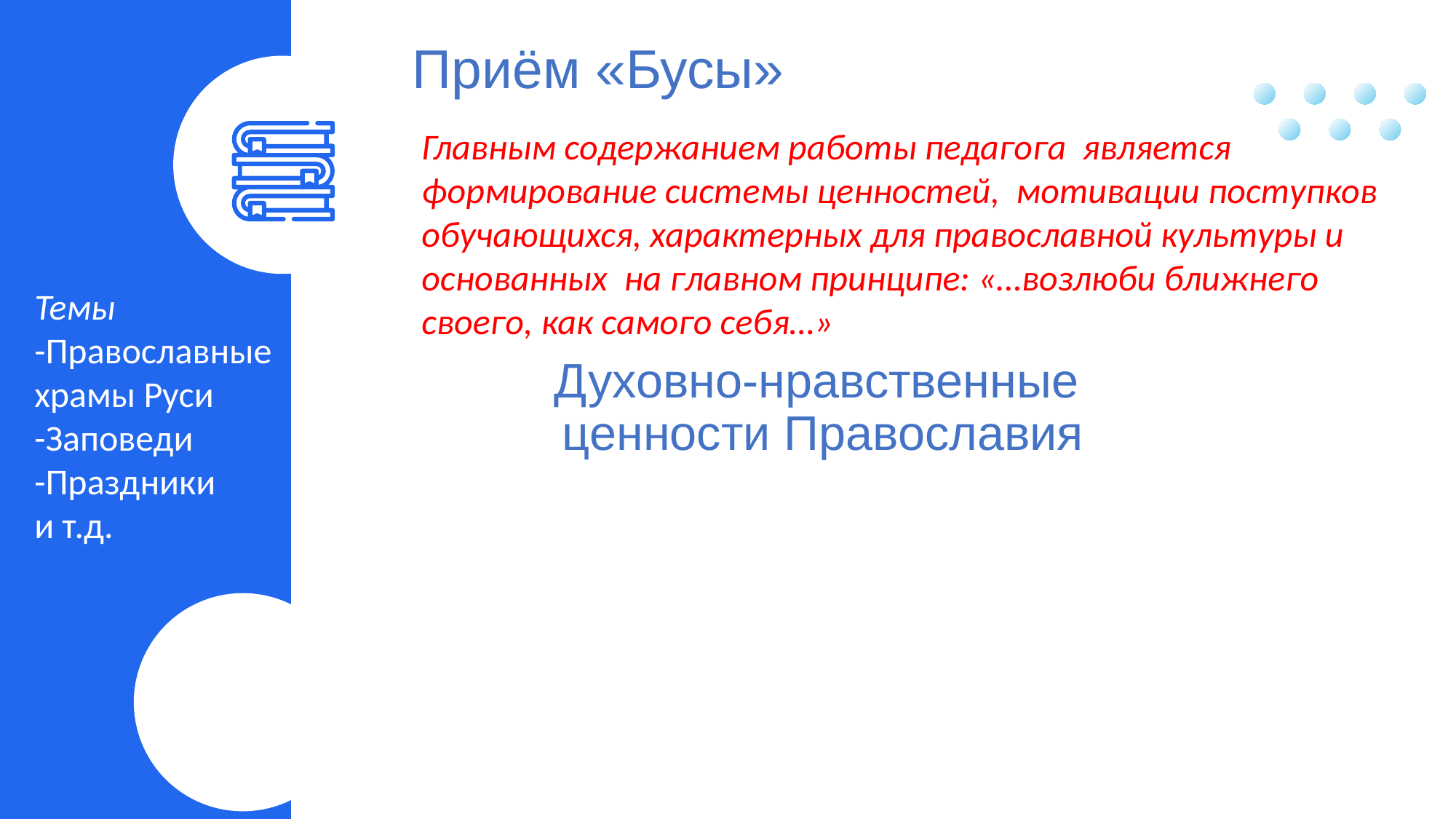

Приём «Бусы»

Главным содержанием работы педагога  является формирование системы ценностей,  мотивации поступков обучающихся, характерных для православной культуры и основанных  на главном принципе: «…возлюби ближнего
своего, как самого себя…»

Темы
-Православные храмы Руси
-Заповеди
-Праздники
и т.д.
Духовно-нравственные
ценности Православия

Л